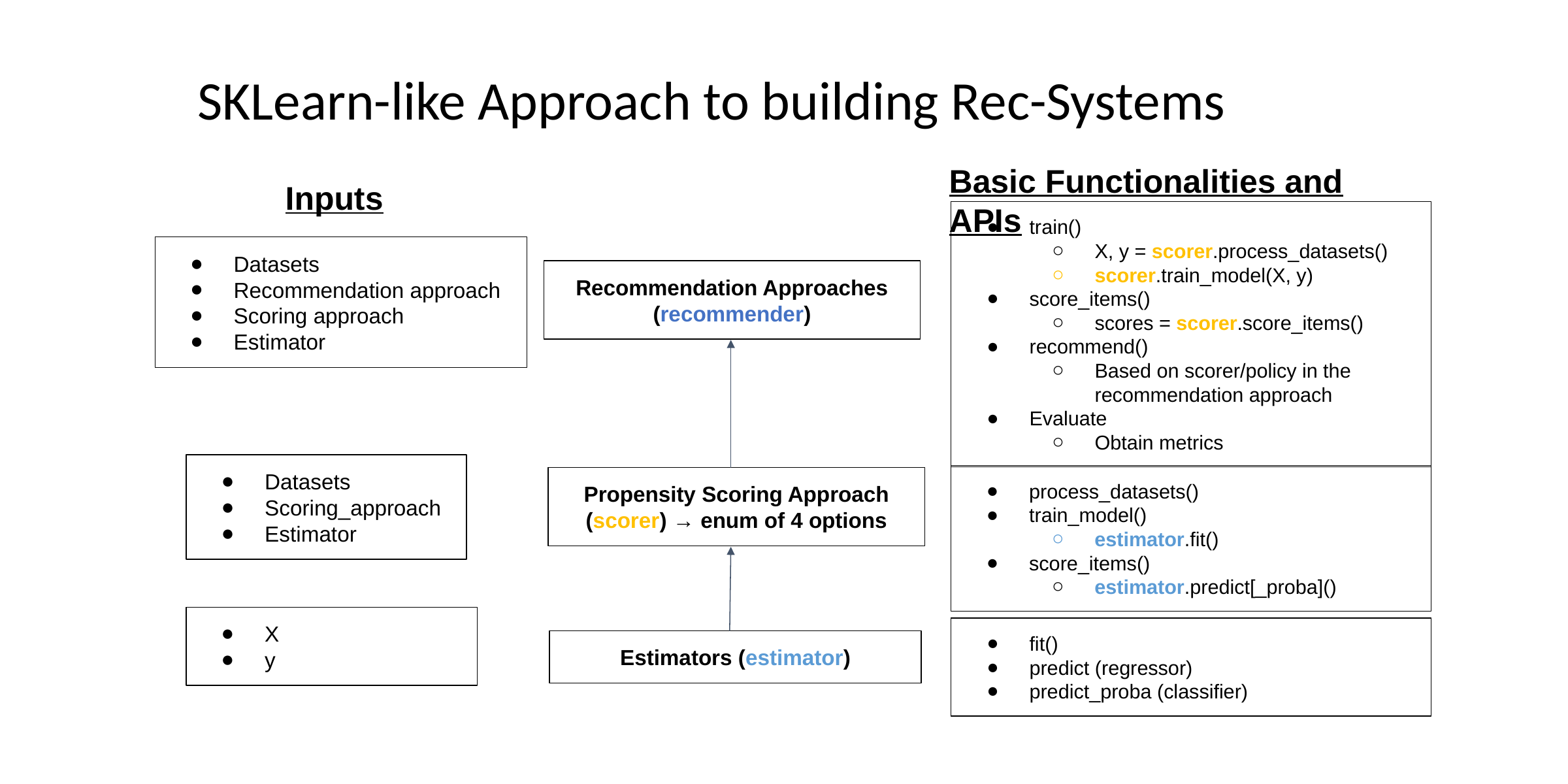

# SKLearn-like Approach to building Rec-Systems
Basic Functionalities and APIs
Inputs
train()
X, y = scorer.process_datasets()
scorer.train_model(X, y)
score_items()
scores = scorer.score_items()
recommend()
Based on scorer/policy in the recommendation approach
Evaluate
Obtain metrics
Datasets
Recommendation approach
Scoring approach
Estimator
Recommendation Approaches (recommender)
Datasets
Scoring_approach
Estimator
process_datasets()
train_model()
estimator.fit()
score_items()
estimator.predict[_proba]()
Propensity Scoring Approach (scorer) → enum of 4 options
X
y
fit()
predict (regressor)
predict_proba (classifier)
Estimators (estimator)